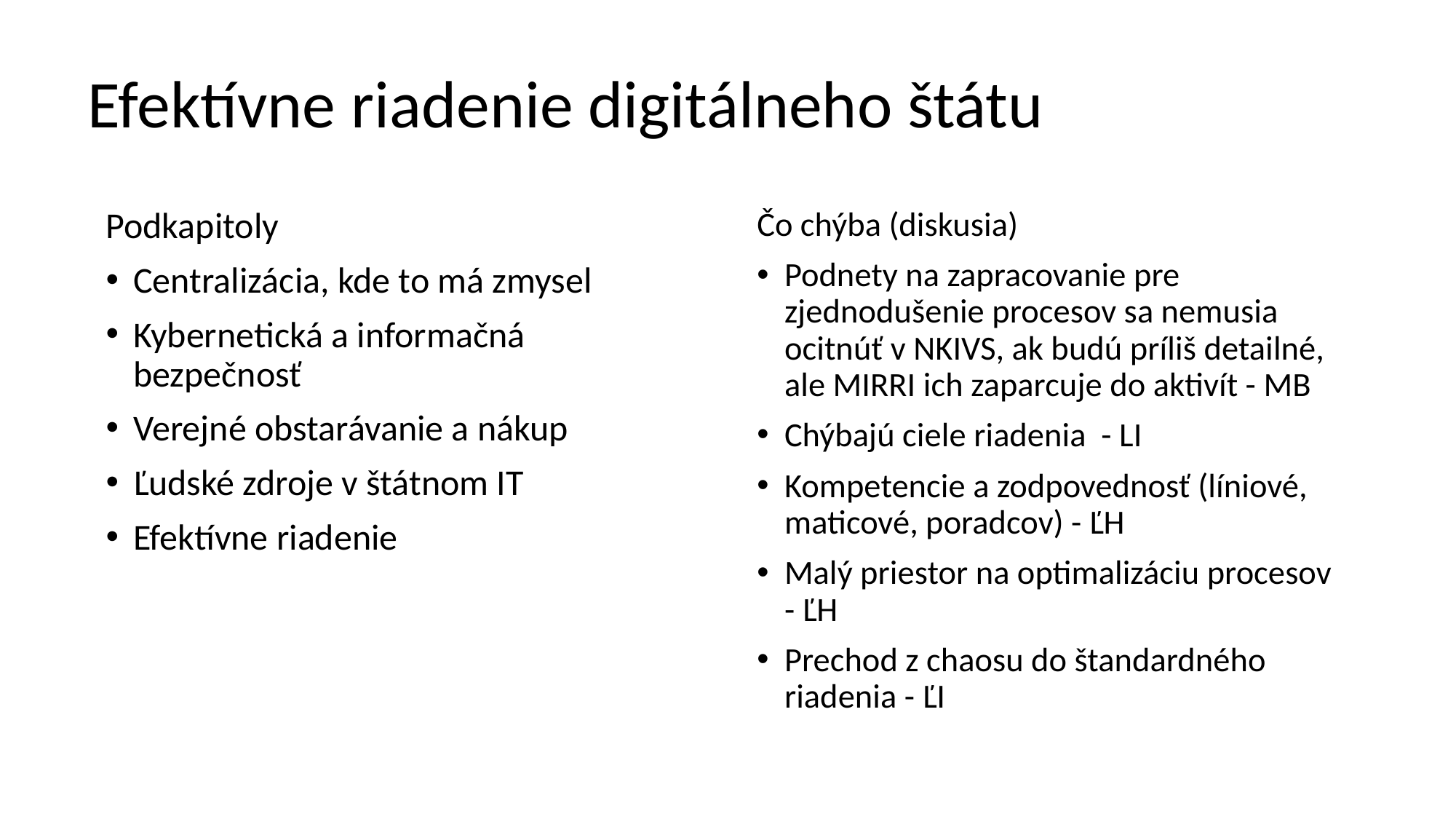

# Efektívne riadenie digitálneho štátu
Podkapitoly
Centralizácia, kde to má zmysel
Kybernetická a informačná bezpečnosť
Verejné obstarávanie a nákup
Ľudské zdroje v štátnom IT
Efektívne riadenie
Čo chýba (diskusia)
Podnety na zapracovanie pre zjednodušenie procesov sa nemusia ocitnúť v NKIVS, ak budú príliš detailné, ale MIRRI ich zaparcuje do aktivít - MB
Chýbajú ciele riadenia  - LI
Kompetencie a zodpovednosť (líniové, maticové, poradcov) - ĽH
Malý priestor na optimalizáciu procesov - ĽH
Prechod z chaosu do štandardného riadenia - ĽI